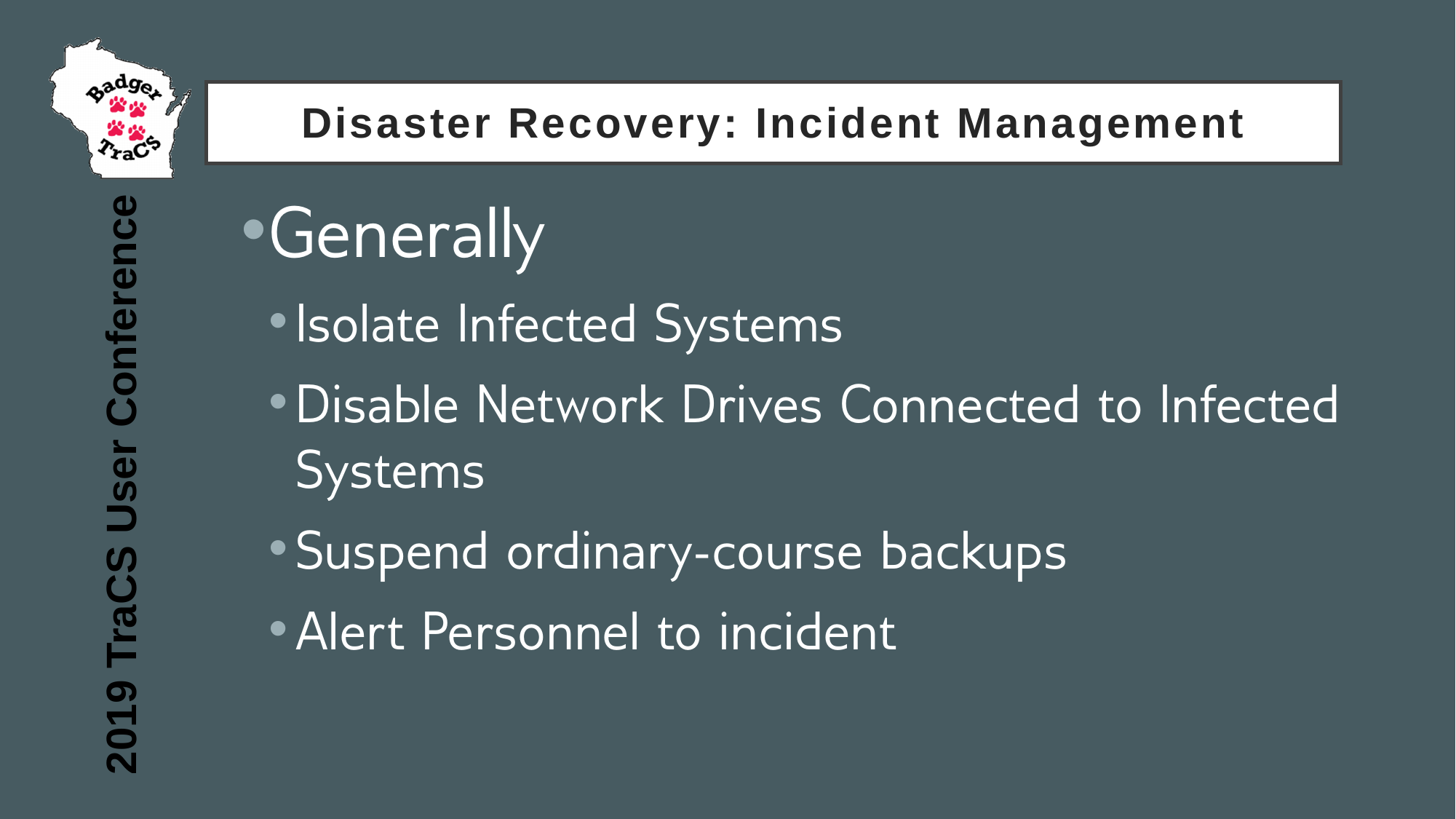

# Disaster Recovery: Incident Management
Generally
Isolate Infected Systems
Disable Network Drives Connected to Infected Systems
Suspend ordinary-course backups
Alert Personnel to incident